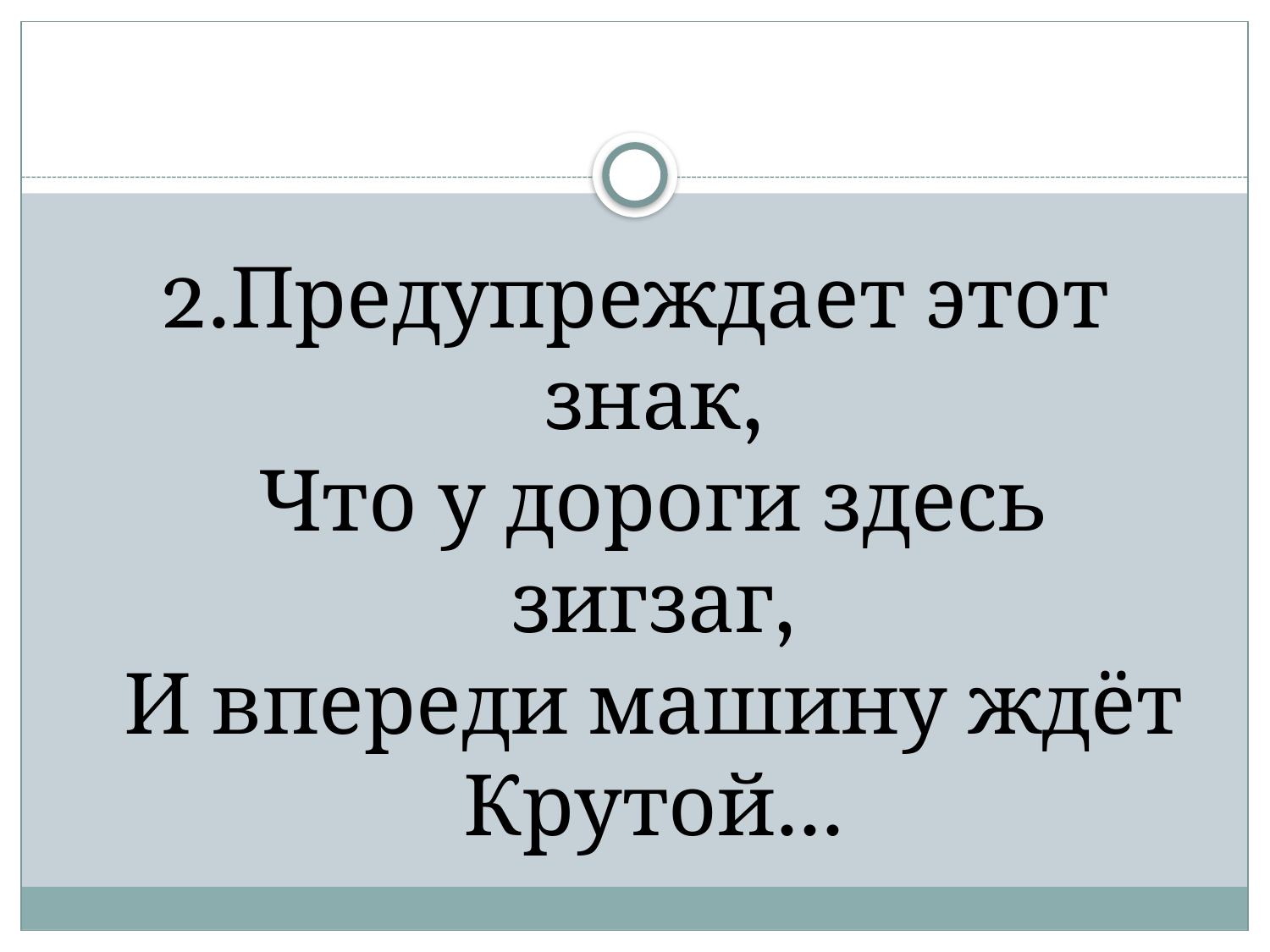

#

2.Предупреждает этот знак,
Что у дороги здесь зигзаг,
И впереди машину ждёт
Крутой...